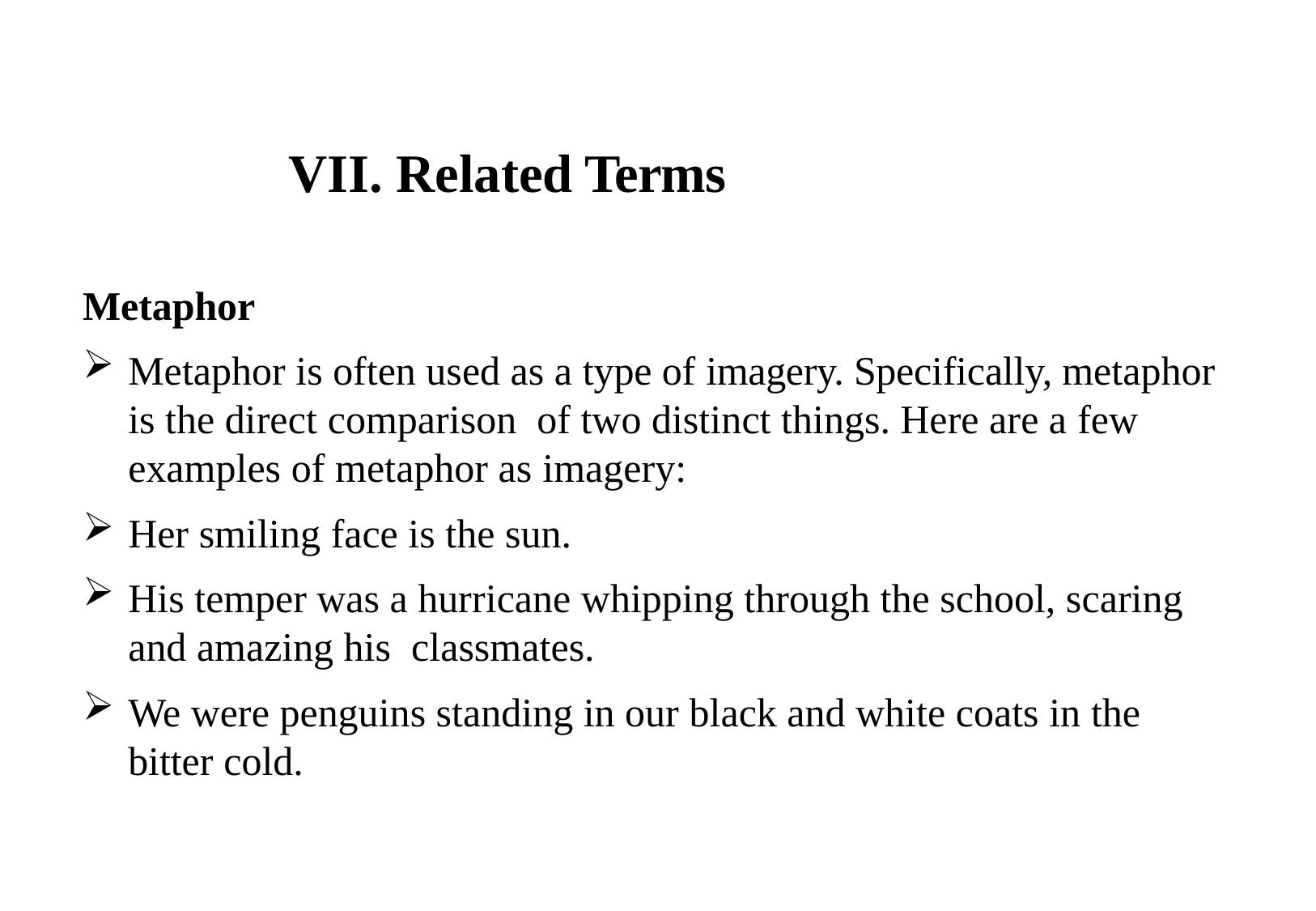

# VII. Related Terms
Metaphor
Metaphor is often used as a type of imagery. Specifically, metaphor is the direct comparison  of two distinct things. Here are a few examples of metaphor as imagery:
Her smiling face is the sun.
His temper was a hurricane whipping through the school, scaring and amazing his  classmates.
We were penguins standing in our black and white coats in the bitter cold.